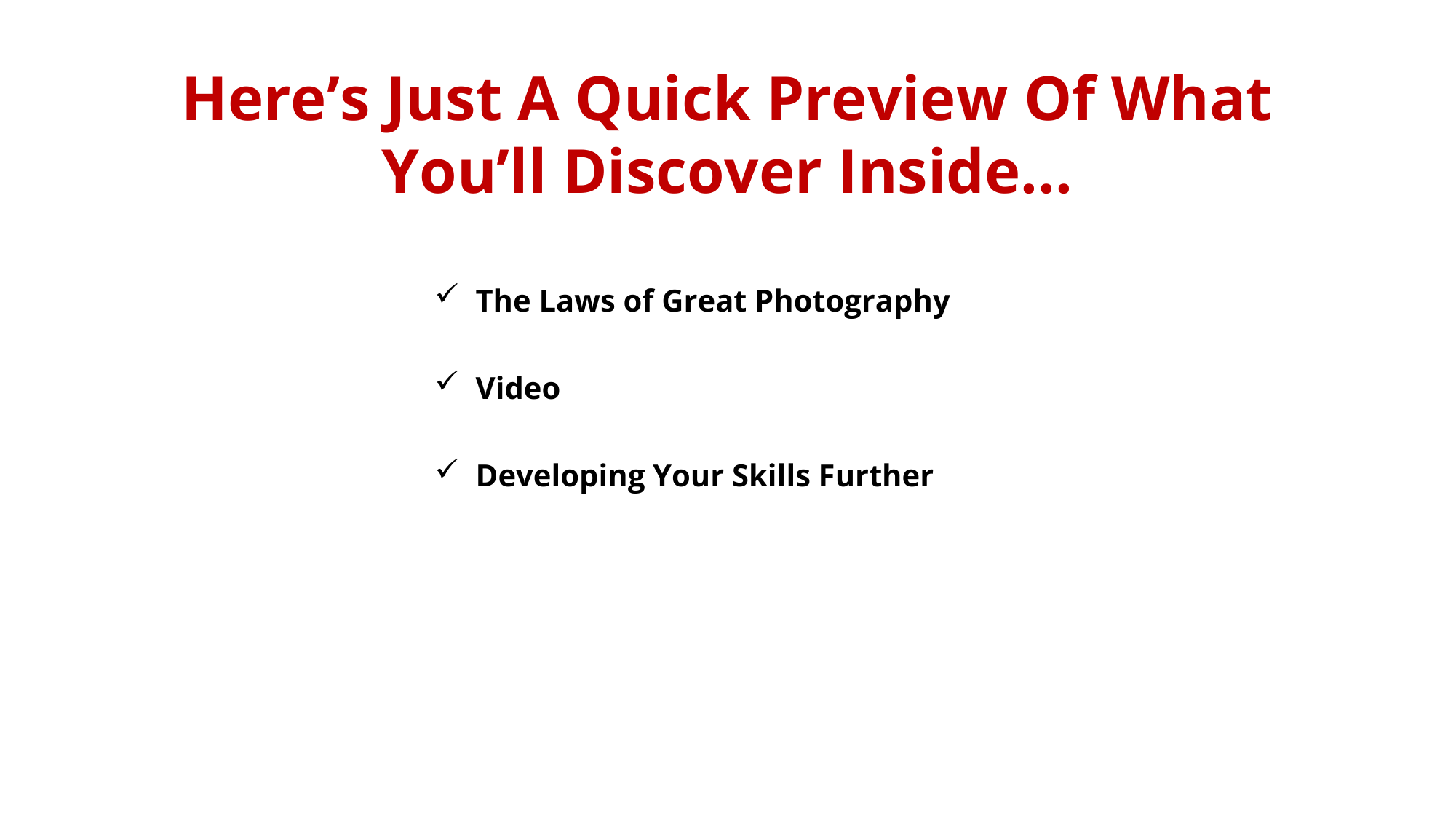

Here’s Just A Quick Preview Of What You’ll Discover Inside...
The Laws of Great Photography
Video
Developing Your Skills Further